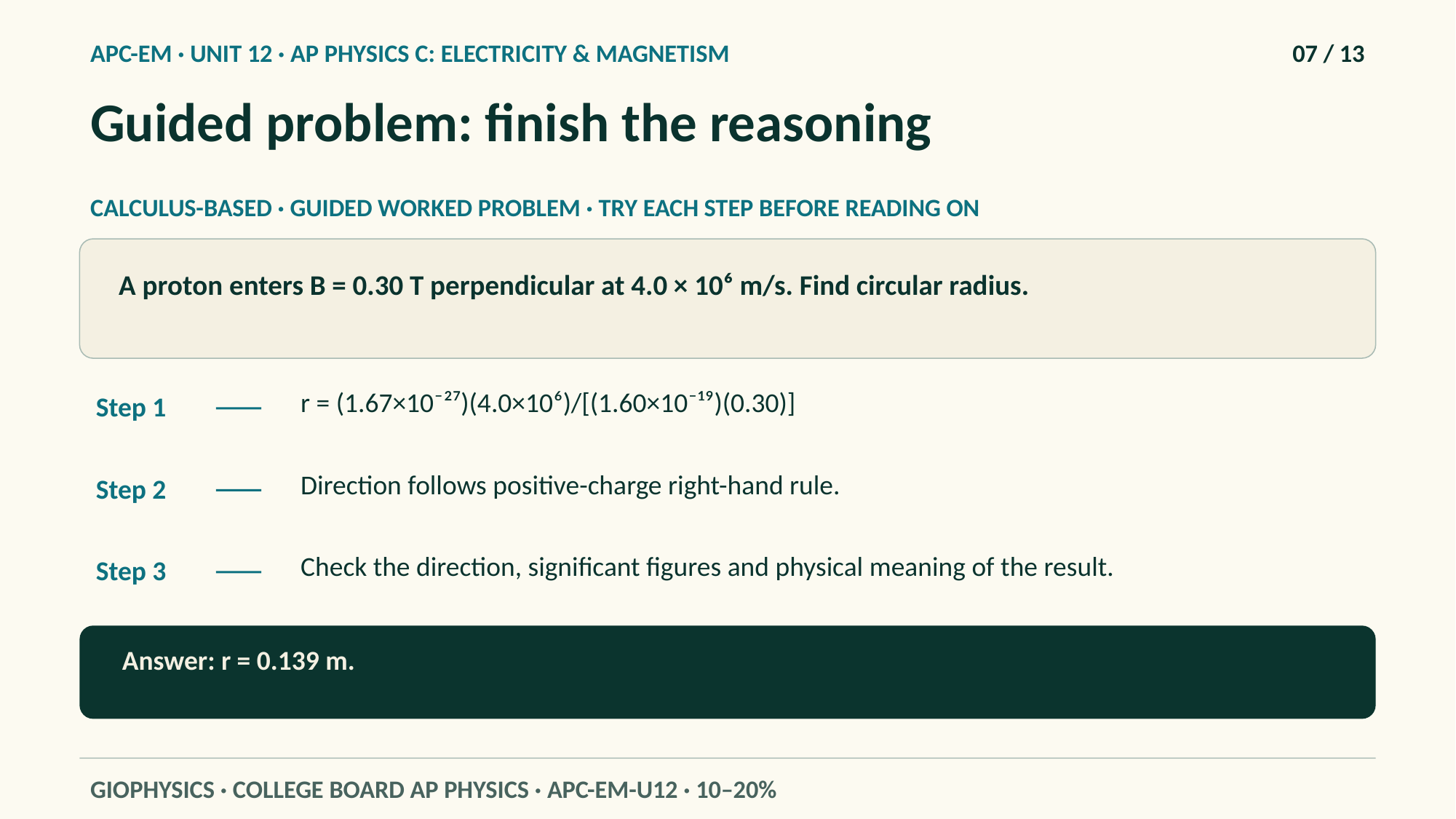

APC-EM · UNIT 12 · AP PHYSICS C: ELECTRICITY & MAGNETISM
07 / 13
Guided problem: finish the reasoning
CALCULUS-BASED · GUIDED WORKED PROBLEM · TRY EACH STEP BEFORE READING ON

A proton enters B = 0.30 T perpendicular at 4.0 × 10⁶ m/s. Find circular radius.
r = (1.67×10⁻²⁷)(4.0×10⁶)/[(1.60×10⁻¹⁹)(0.30)]
Step 1

Direction follows positive-charge right-hand rule.
Step 2

Check the direction, significant figures and physical meaning of the result.
Step 3

Answer: r = 0.139 m.

GIOPHYSICS · COLLEGE BOARD AP PHYSICS · APC-EM-U12 · 10–20%